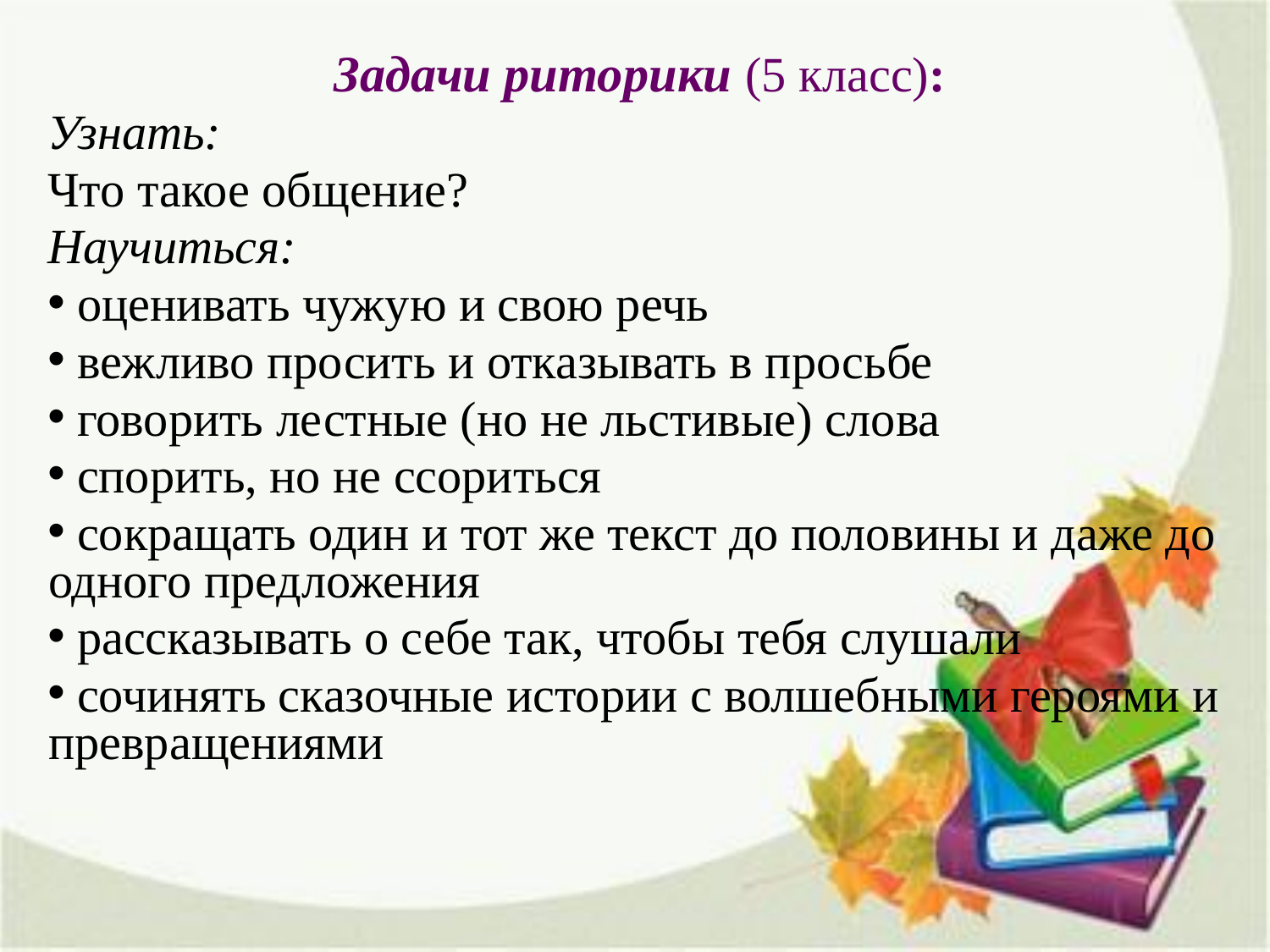

Задачи риторики (5 класс):
Узнать:
Что такое общение?
Научиться:
 оценивать чужую и свою речь
 вежливо просить и отказывать в просьбе
 говорить лестные (но не льстивые) слова
 спорить, но не ссориться
 сокращать один и тот же текст до половины и даже до одного предложения
 рассказывать о себе так, чтобы тебя слушали
 сочинять сказочные истории с волшебными героями и превращениями